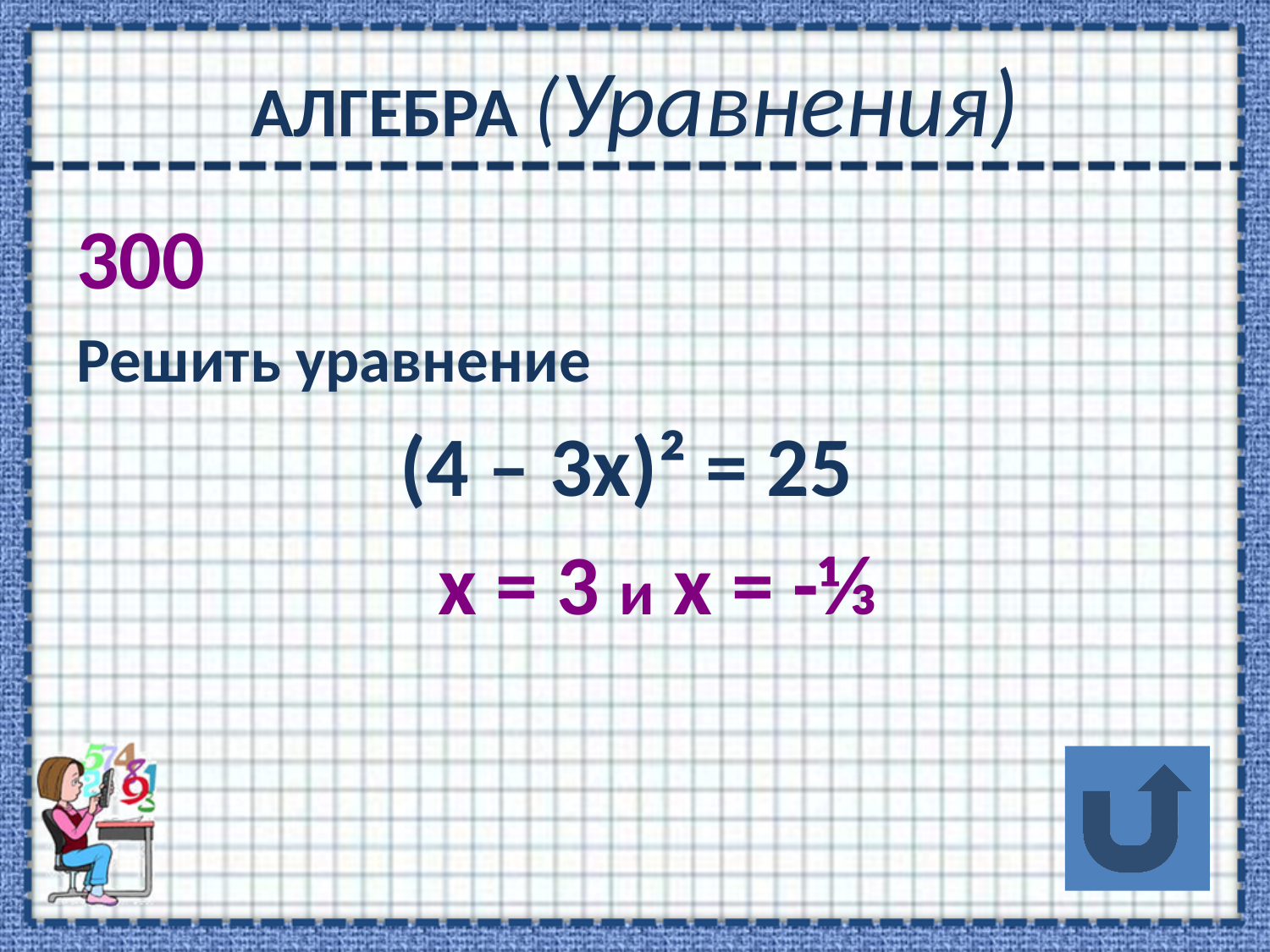

# АЛГЕБРА (Уравнения)
300
Решить уравнение
                 (4 – 3х)² = 25
                   х = 3 и х = -⅓